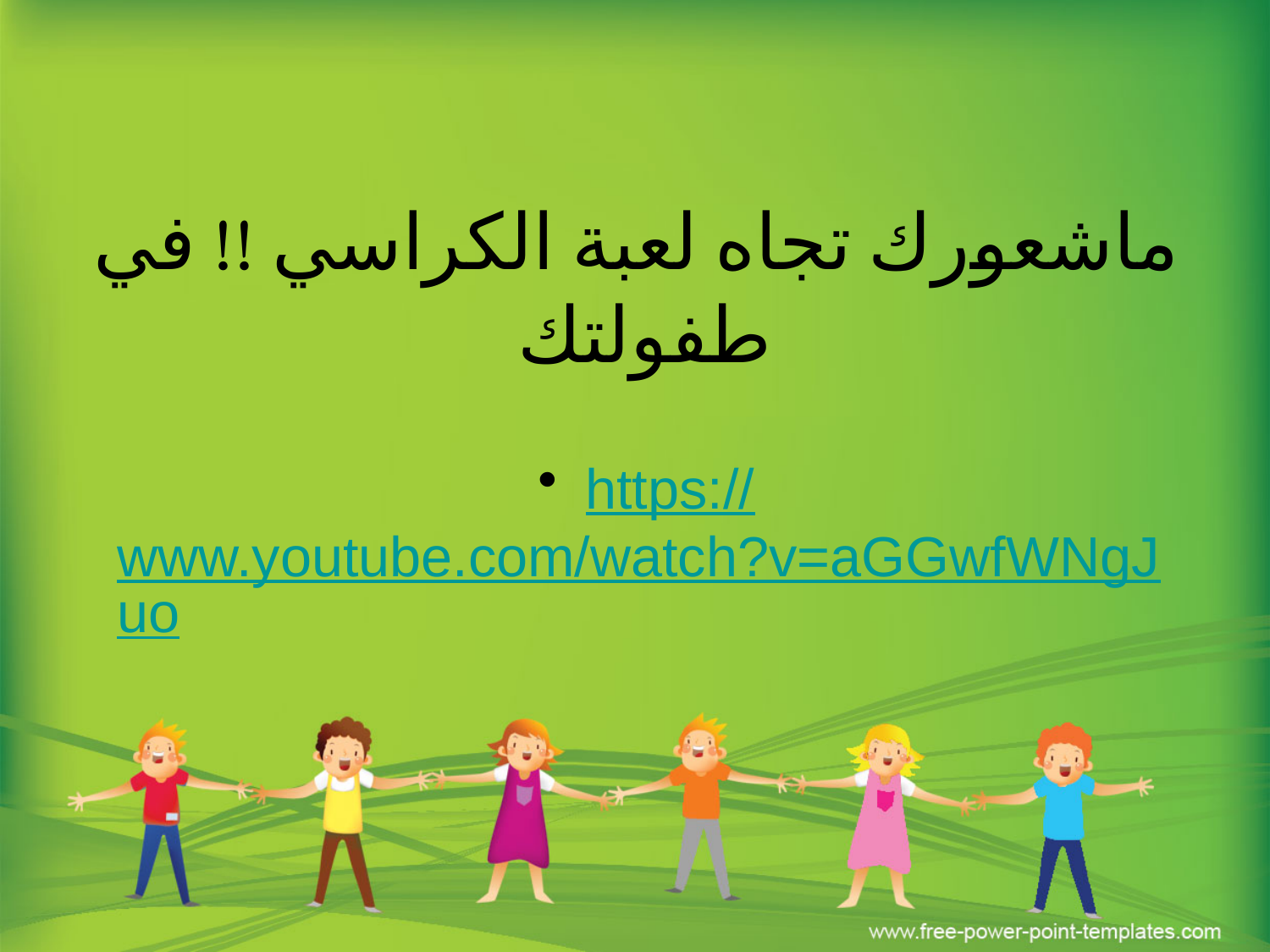

# ماشعورك تجاه لعبة الكراسي !! في طفولتك
https://www.youtube.com/watch?v=aGGwfWNgJuo